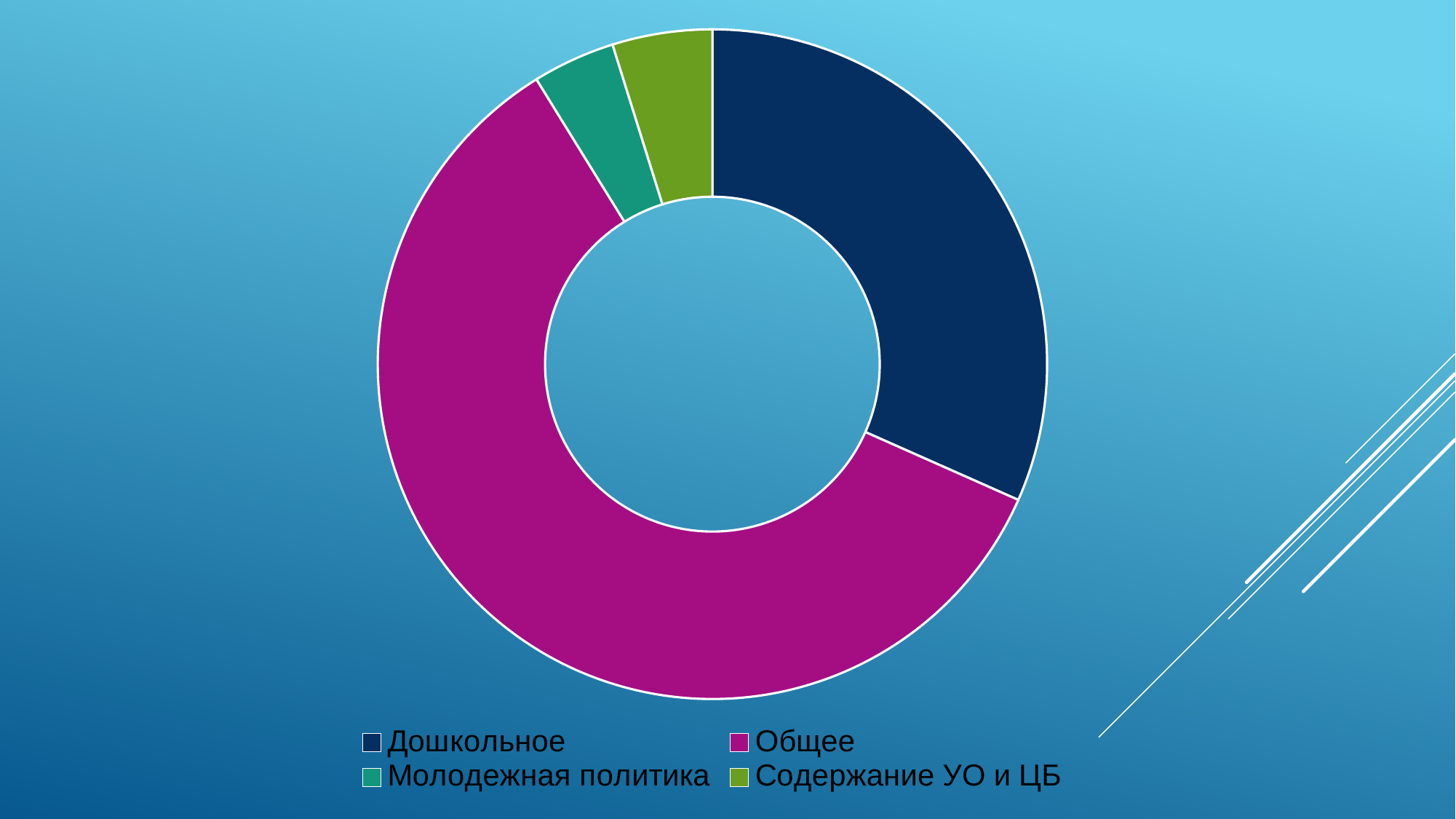

### Chart

| Category | 2015 год |
|---|---|
| Дошкольное  | 137442.2 |
| Общее | 258612.5 |
| Молодежная политика | 17326.8 |
| Содержание УО и ЦБ | 20946.099999999995 |